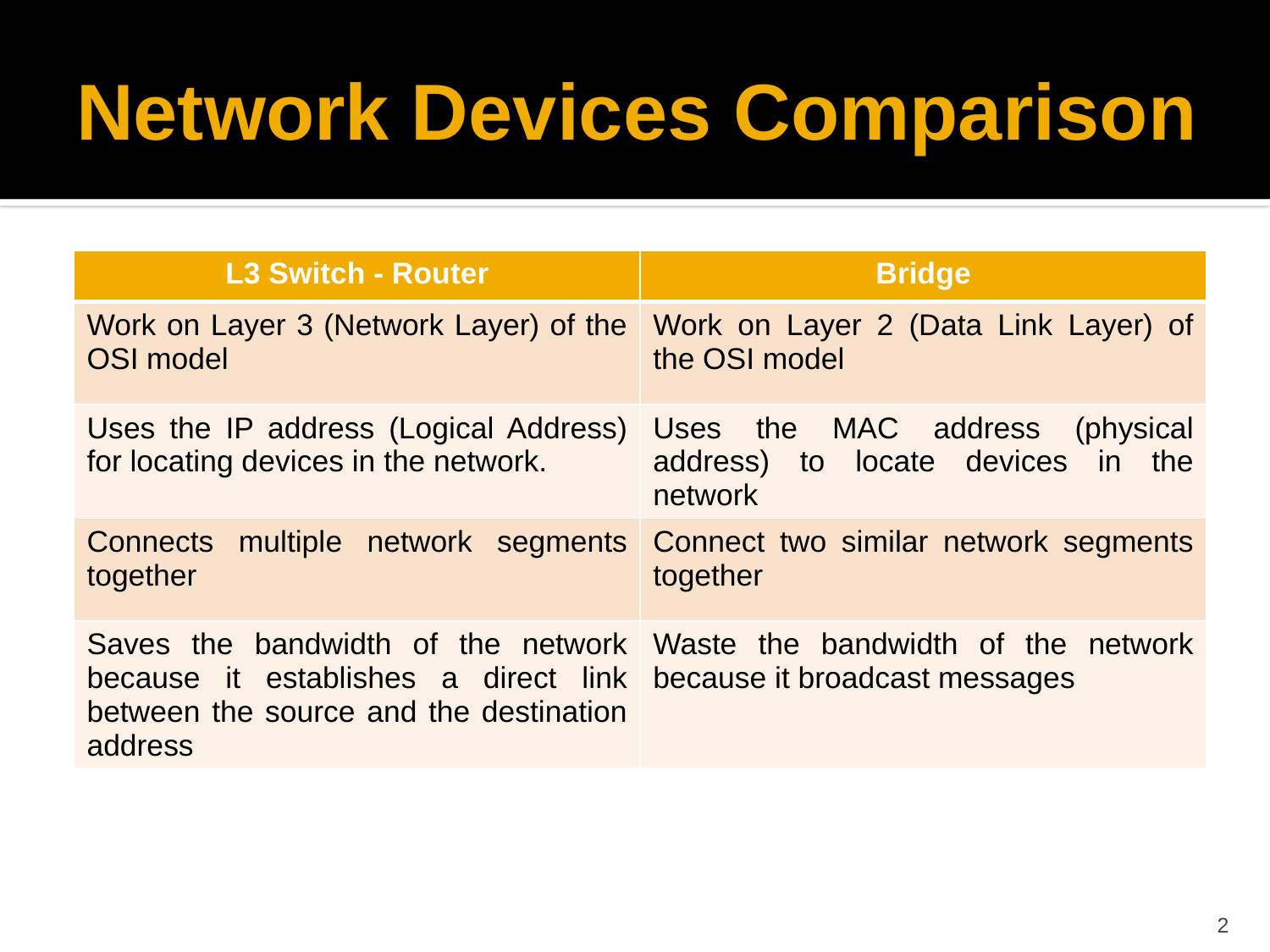

# Network Devices Comparison
| L3 Switch - Router | Bridge |
| --- | --- |
| Work on Layer 3 (Network Layer) of the OSI model | Work on Layer 2 (Data Link Layer) of the OSI model |
| Uses the IP address (Logical Address) for locating devices in the network. | Uses the MAC address (physical address) to locate devices in the network |
| Connects multiple network segments together | Connect two similar network segments together |
| Saves the bandwidth of the network because it establishes a direct link between the source and the destination address | Waste the bandwidth of the network because it broadcast messages |
2